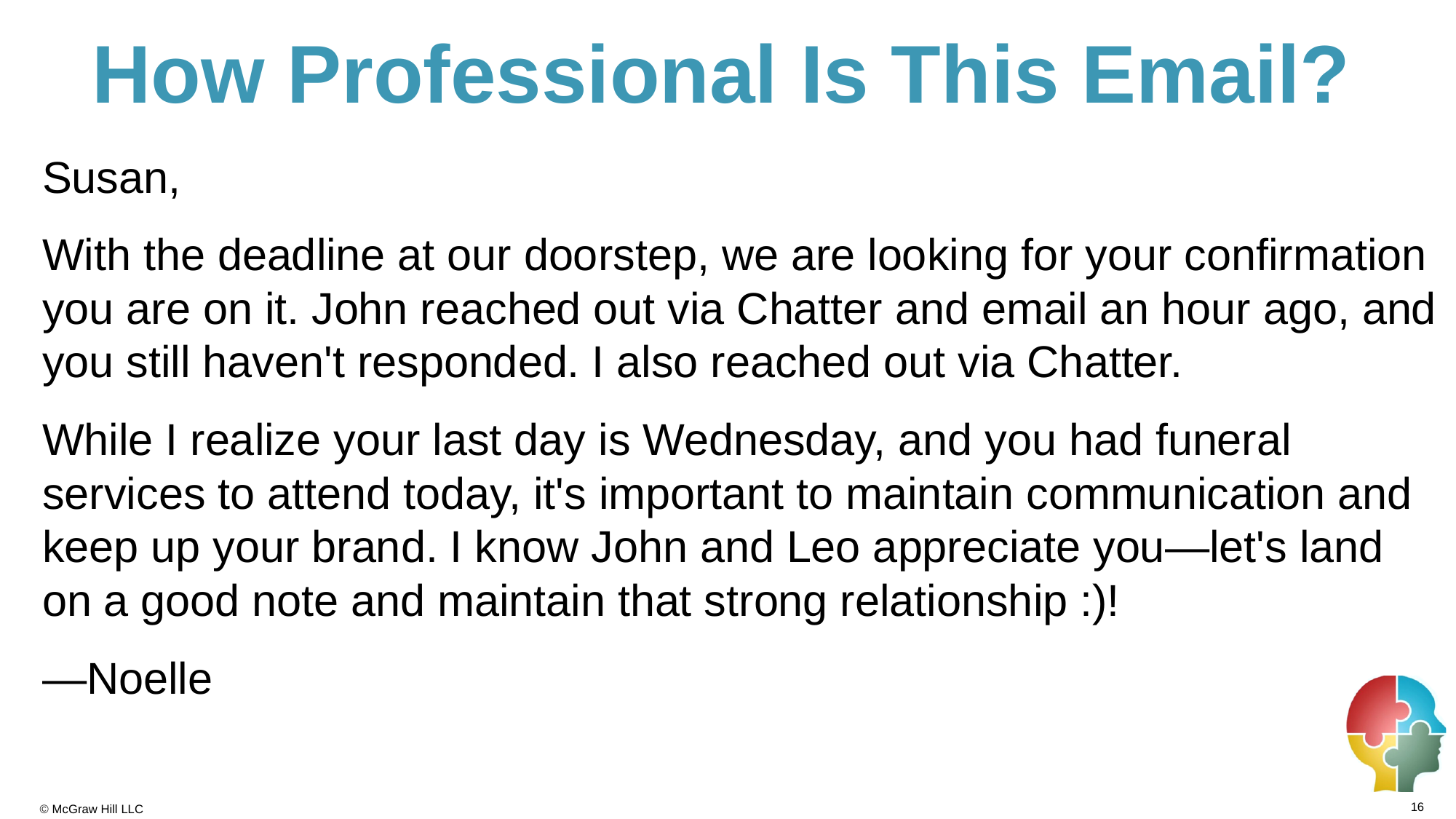

# How Professional Is This Email?
Susan,
With the deadline at our doorstep, we are looking for your confirmation you are on it. John reached out via Chatter and email an hour ago, and you still haven't responded. I also reached out via Chatter.
While I realize your last day is Wednesday, and you had funeral services to attend today, it's important to maintain communication and keep up your brand. I know John and Leo appreciate you—let's land on a good note and maintain that strong relationship :)!
—Noelle
16